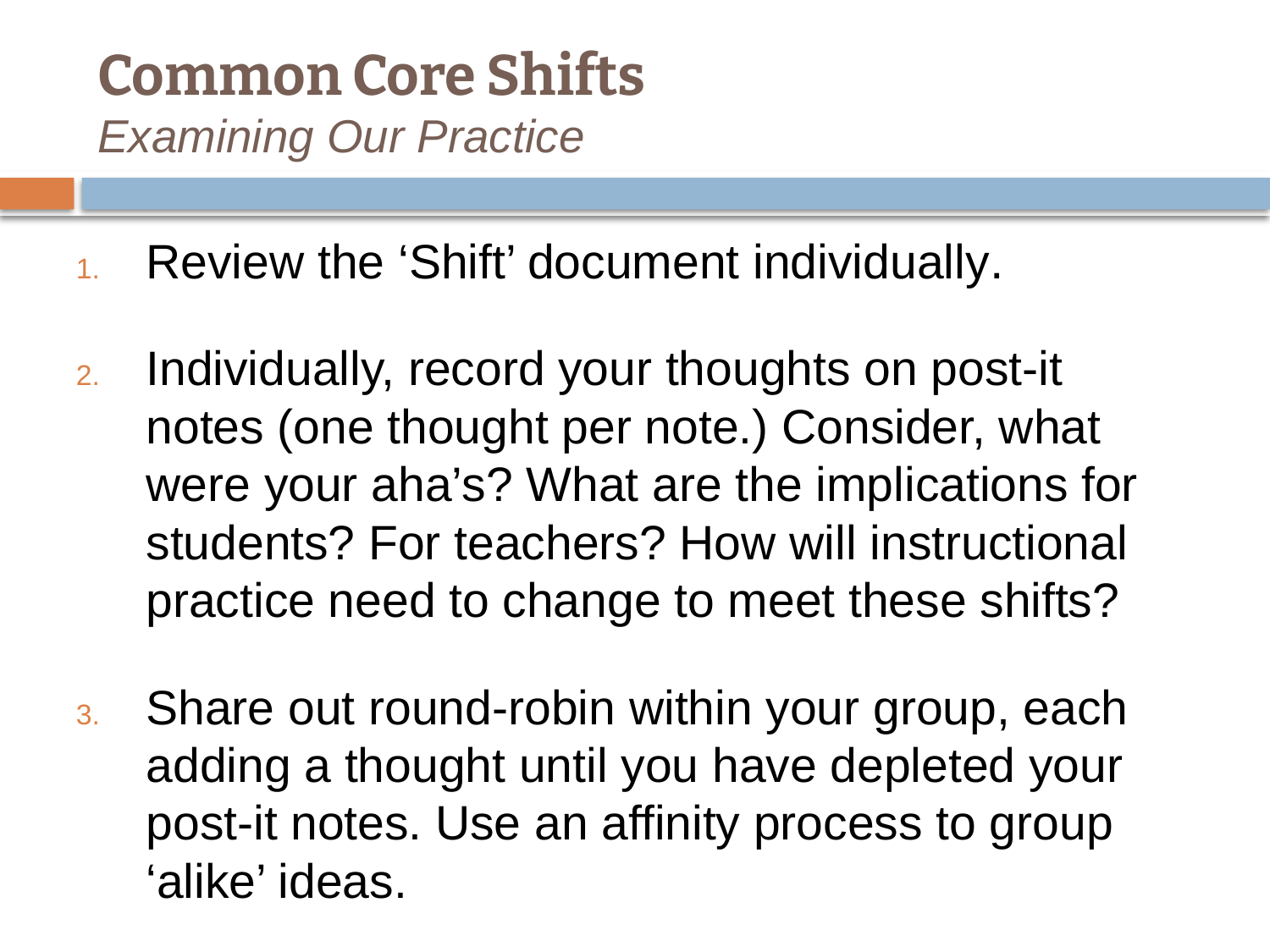

# Common Core Shifts Examining Our Practice
Review the ‘Shift’ document individually.

Individually, record your thoughts on post-it notes (one thought per note.) Consider, what were your aha’s? What are the implications for students? For teachers? How will instructional practice need to change to meet these shifts?

Share out round-robin within your group, each adding a thought until you have depleted your post-it notes. Use an affinity process to group ‘alike’ ideas.